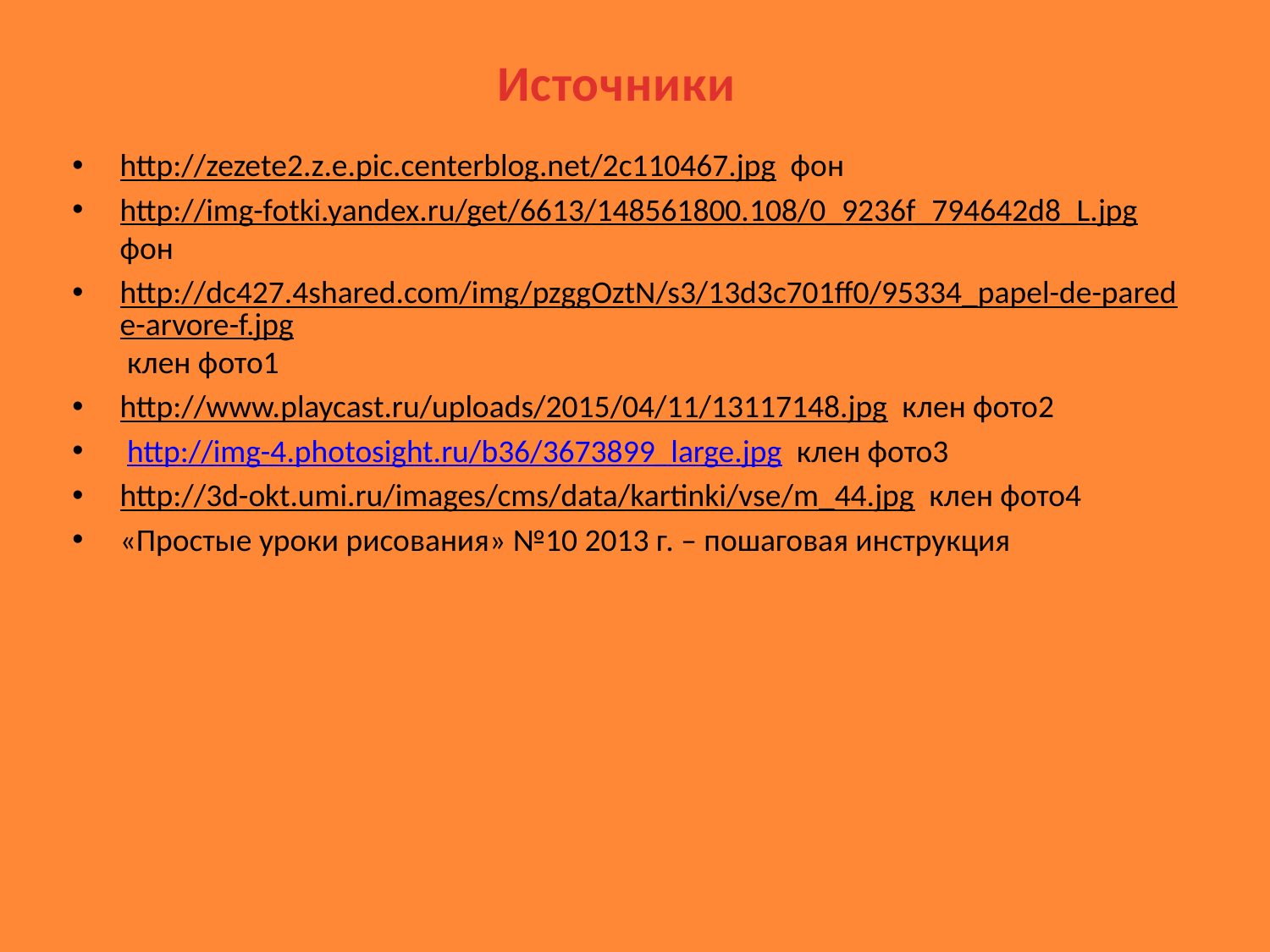

# Источники
http://zezete2.z.e.pic.centerblog.net/2c110467.jpg  фон
http://img-fotki.yandex.ru/get/6613/148561800.108/0_9236f_794642d8_L.jpg  фон
http://dc427.4shared.com/img/pzggOztN/s3/13d3c701ff0/95334_papel-de-parede-arvore-f.jpg клен фото1
http://www.playcast.ru/uploads/2015/04/11/13117148.jpg  клен фото2
 http://img-4.photosight.ru/b36/3673899_large.jpg  клен фото3
http://3d-okt.umi.ru/images/cms/data/kartinki/vse/m_44.jpg  клен фото4
«Простые уроки рисования» №10 2013 г. – пошаговая инструкция